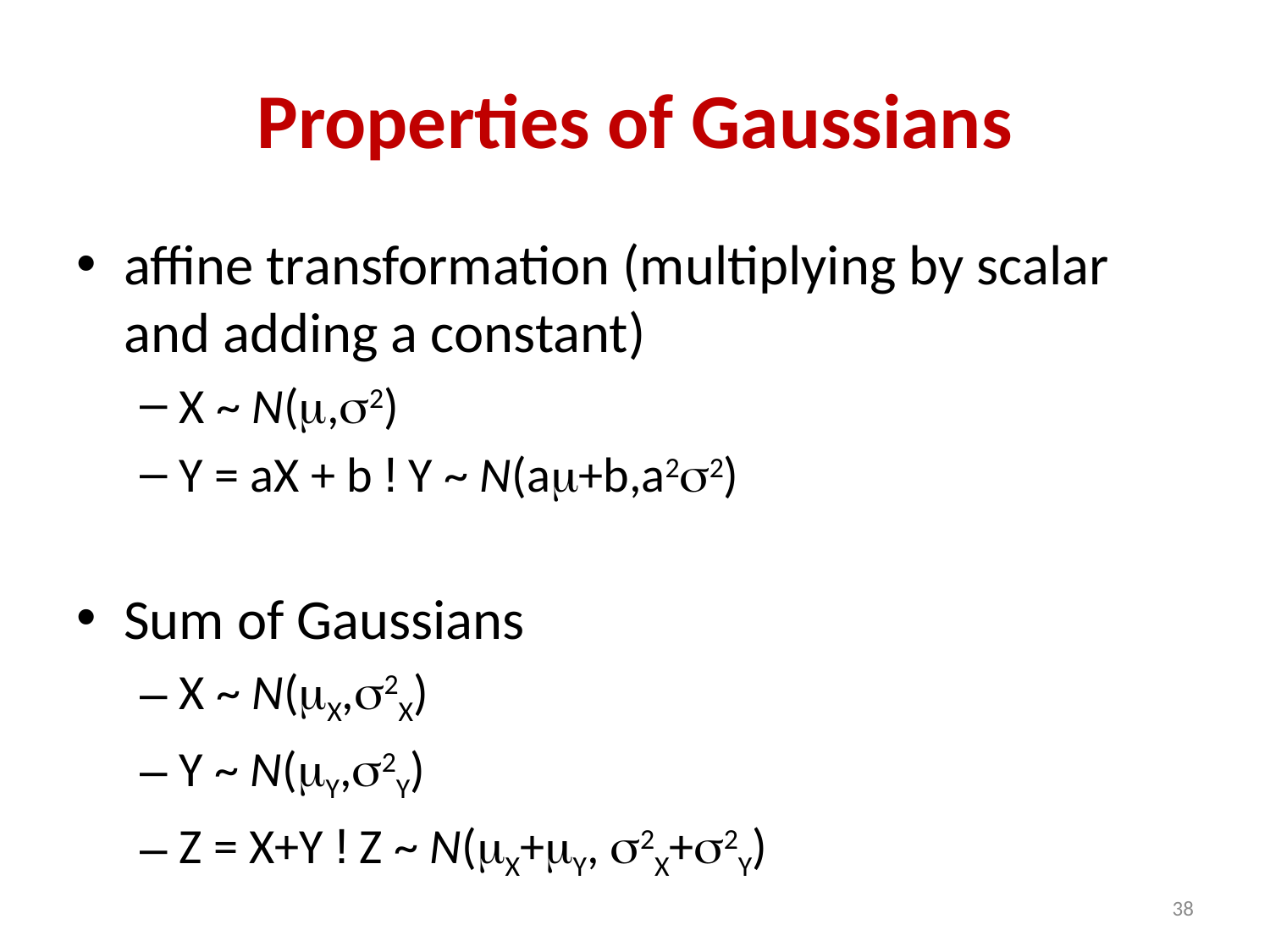

# Properties of Gaussians
affine transformation (multiplying by scalar and adding a constant)
X ~ N(μ,σ2)
Y = aX + b ! Y ~ N(aμ+b,a2σ2)

Sum of Gaussians
X ~ N(μX,σ2X)
Y ~ N(μY,σ2Y)
Z = X+Y ! Z ~ N(μX+μY, σ2X+σ2Y)

38